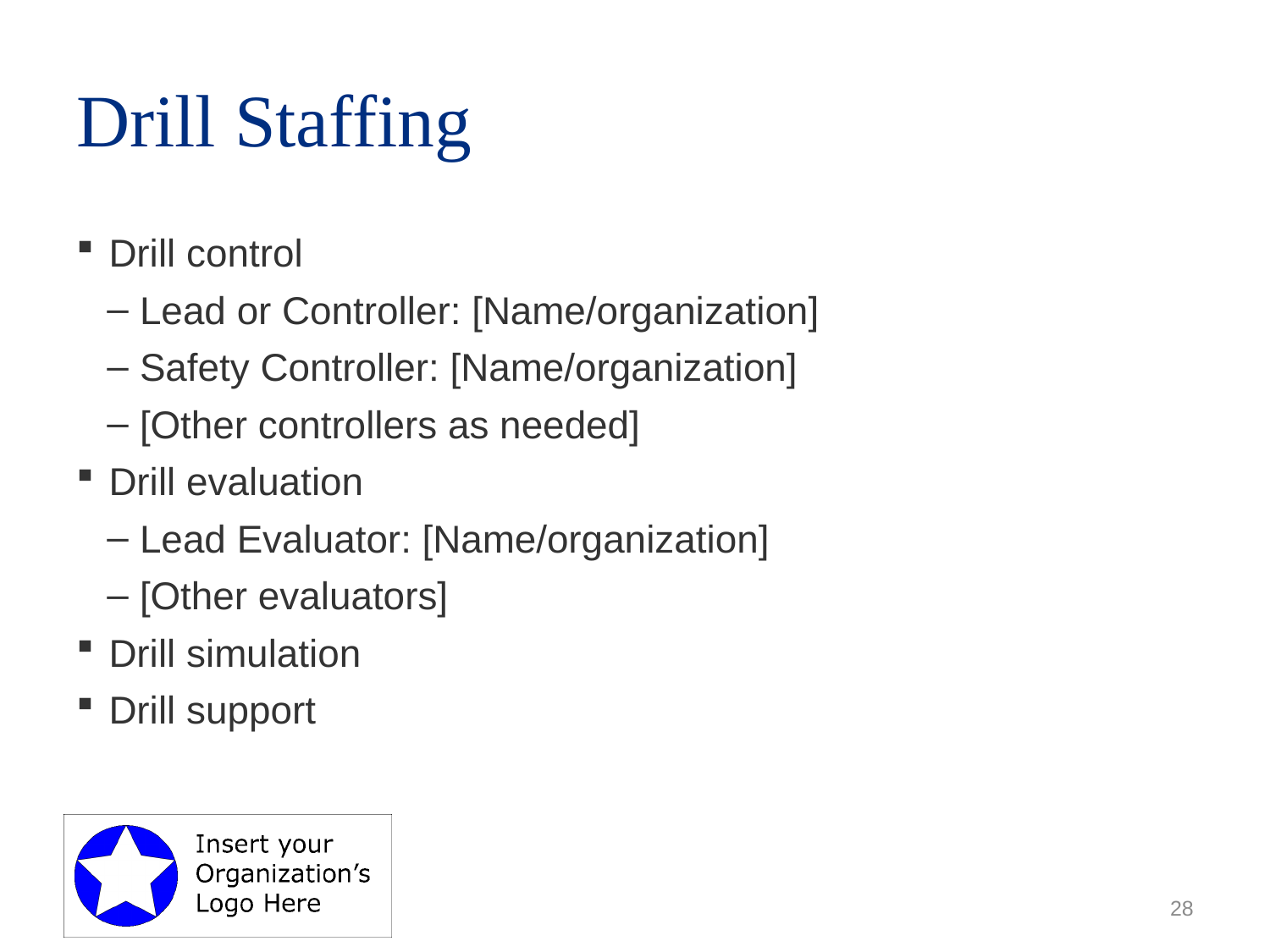

# Drill Staffing
Drill control
Lead or Controller: [Name/organization]
Safety Controller: [Name/organization]
[Other controllers as needed]
Drill evaluation
Lead Evaluator: [Name/organization]
[Other evaluators]
Drill simulation
Drill support

28